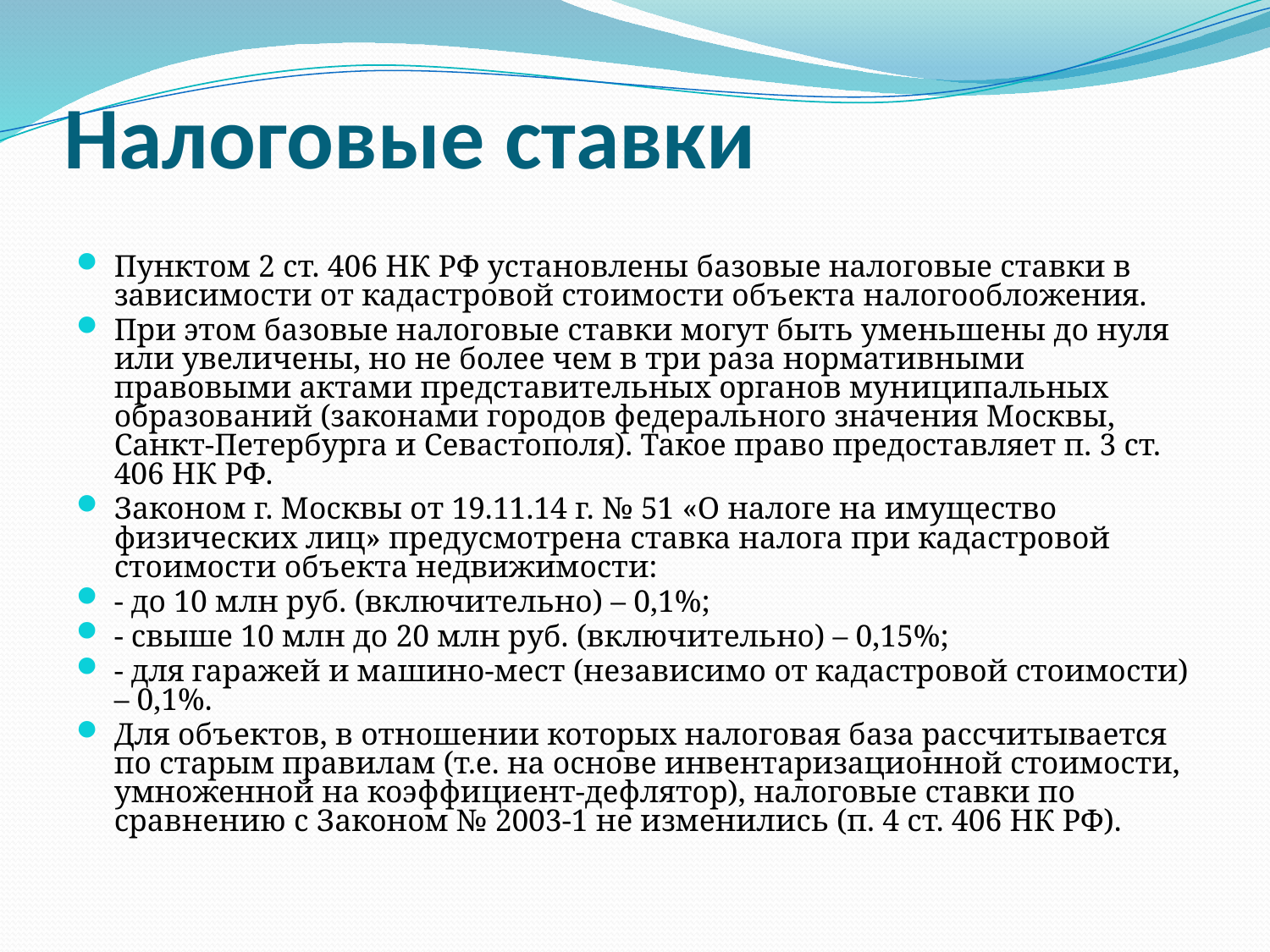

# Налоговые ставки

Пунктом 2 ст. 406 НК РФ установлены базовые налоговые ставки в зависимости от кадастровой стоимости объекта налогообложения.
При этом базовые налоговые ставки могут быть уменьшены до нуля или увеличены, но не более чем в три раза нормативными правовыми актами представительных органов муниципальных образований (законами городов федерального значения Москвы, Санкт-Петербурга и Севастополя). Такое право предоставляет п. 3 ст. 406 НК РФ.
Законом г. Москвы от 19.11.14 г. № 51 «О налоге на имущество физических лиц» предусмотрена ставка налога при кадастровой стоимости объекта недвижимости:
- до 10 млн руб. (включительно) – 0,1%;
- свыше 10 млн до 20 млн руб. (включительно) – 0,15%;
- для гаражей и машино-мест (независимо от кадастровой стоимости) – 0,1%.
Для объектов, в отношении которых налоговая база рассчитывается по старым правилам (т.е. на основе инвентаризационной стоимости, умноженной на коэффициент-дефлятор), налоговые ставки по сравнению с Законом № 2003-1 не изменились (п. 4 ст. 406 НК РФ).